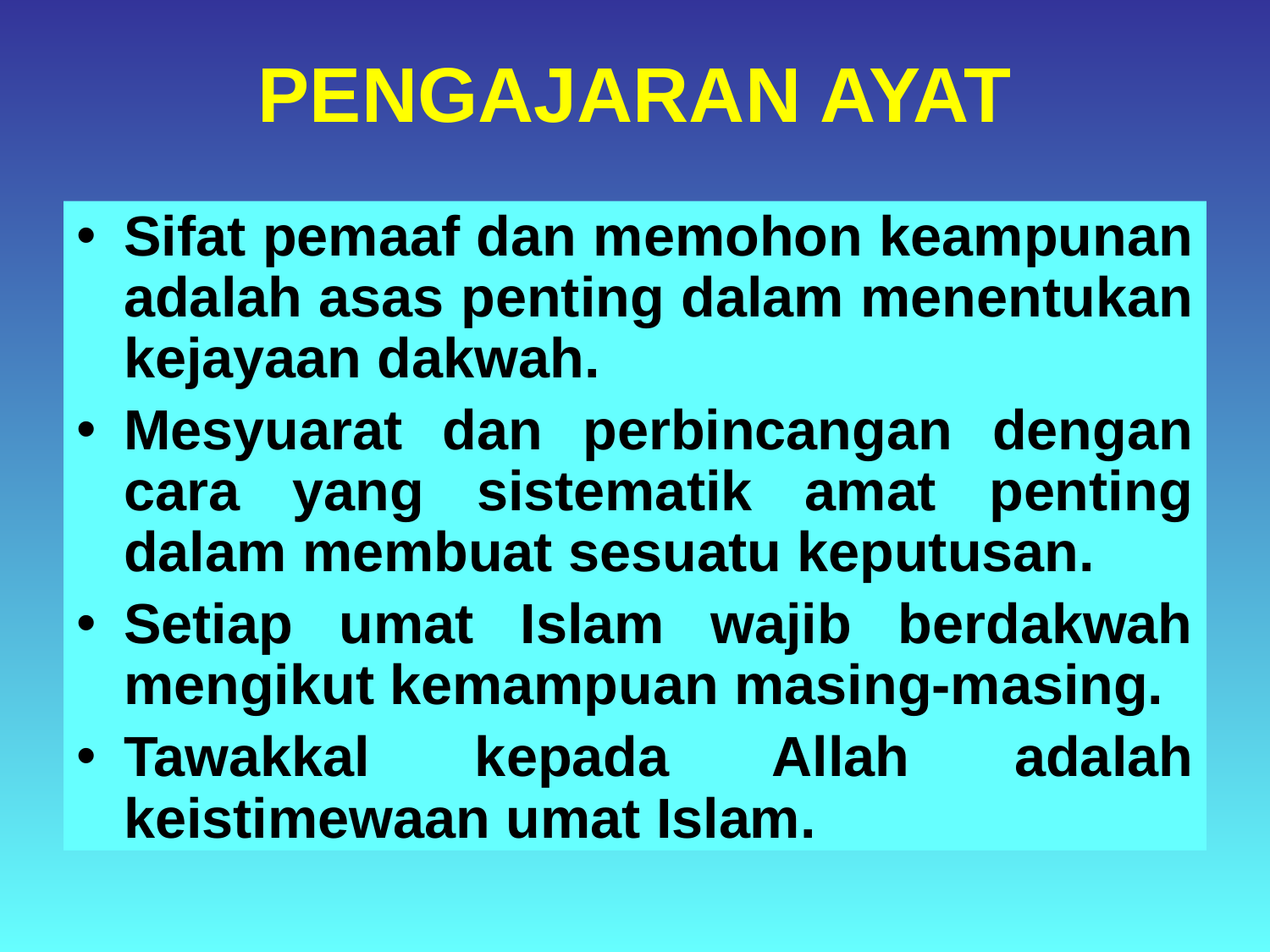

# PENGAJARAN AYAT
Sifat pemaaf dan memohon keampunan adalah asas penting dalam menentukan kejayaan dakwah.
Mesyuarat dan perbincangan dengan cara yang sistematik amat penting dalam membuat sesuatu keputusan.
Setiap umat Islam wajib berdakwah mengikut kemampuan masing-masing.
Tawakkal kepada Allah adalah keistimewaan umat Islam.